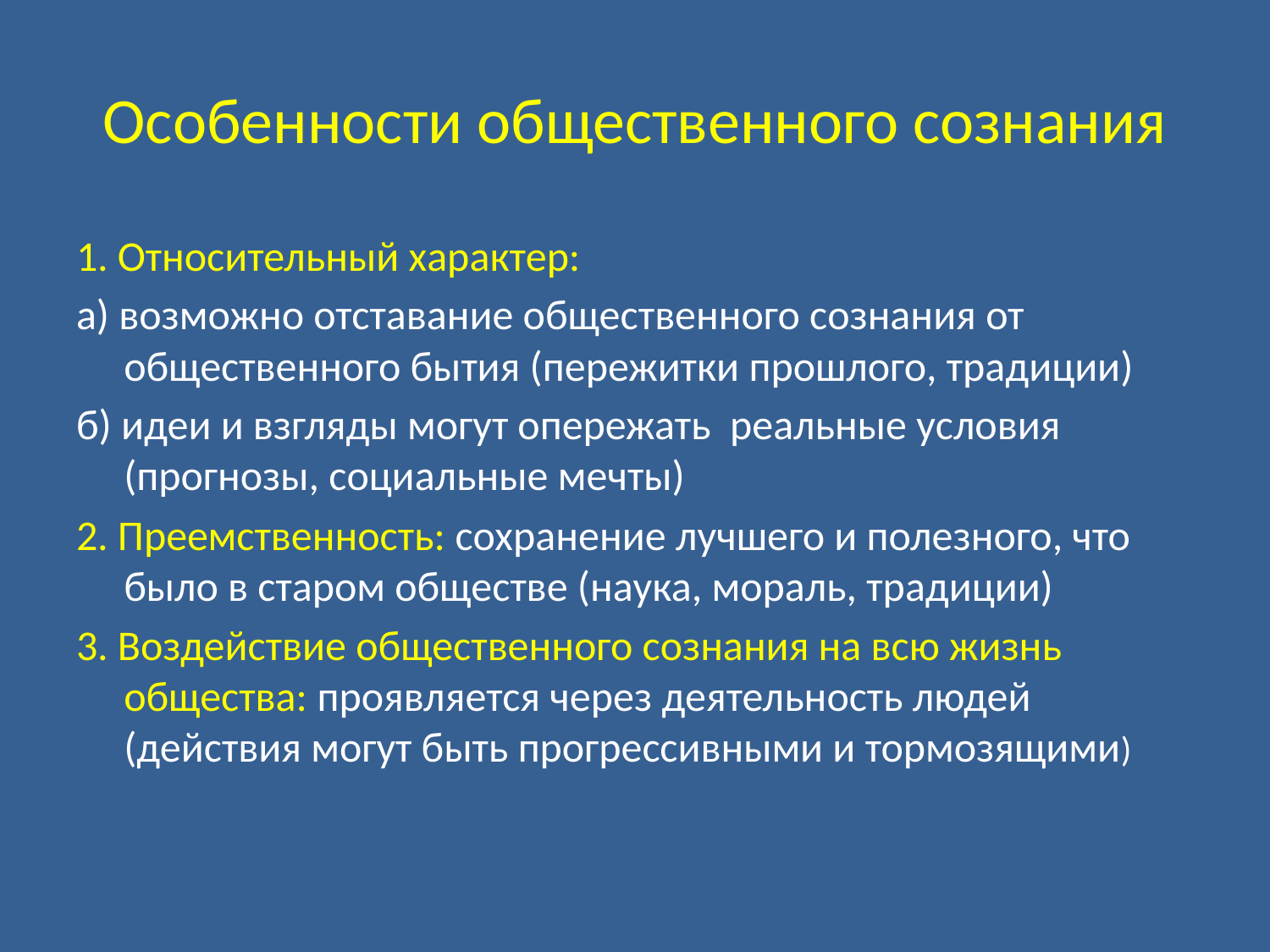

# Особенности общественного сознания
1. Относительный характер:
а) возможно отставание общественного сознания от общественного бытия (пережитки прошлого, традиции)
б) идеи и взгляды могут опережать  реальные условия (прогнозы, социальные мечты)
2. Преемственность: сохранение лучшего и полезного, что было в старом обществе (наука, мораль, традиции)
3. Воздействие общественного сознания на всю жизнь общества: проявляется через деятельность людей (действия могут быть прогрессивными и тормозящими)